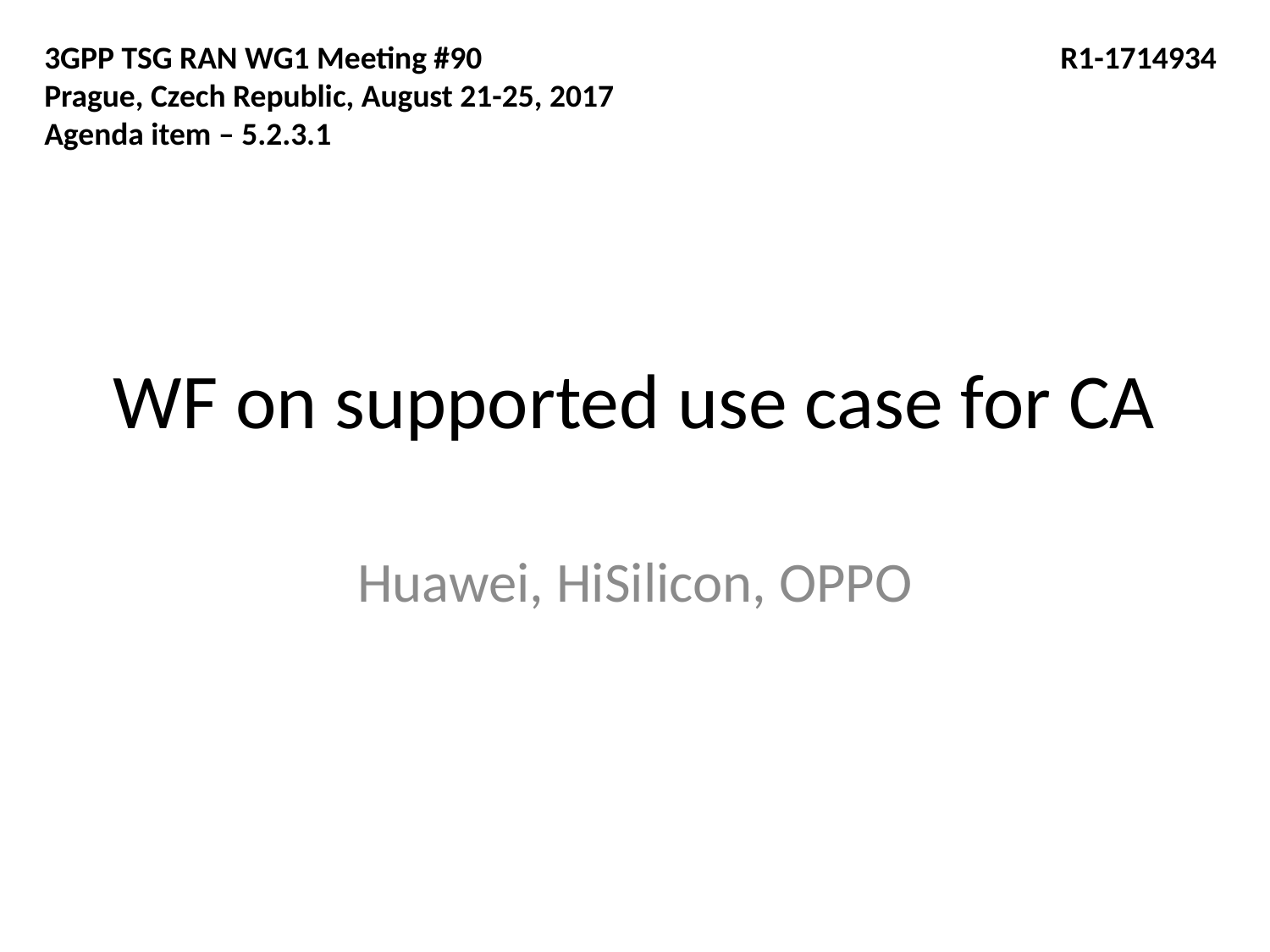

3GPP TSG RAN WG1 Meeting #90					R1-1714934
Prague, Czech Republic, August 21-25, 2017
Agenda item – 5.2.3.1
# WF on supported use case for CA
Huawei, HiSilicon, OPPO